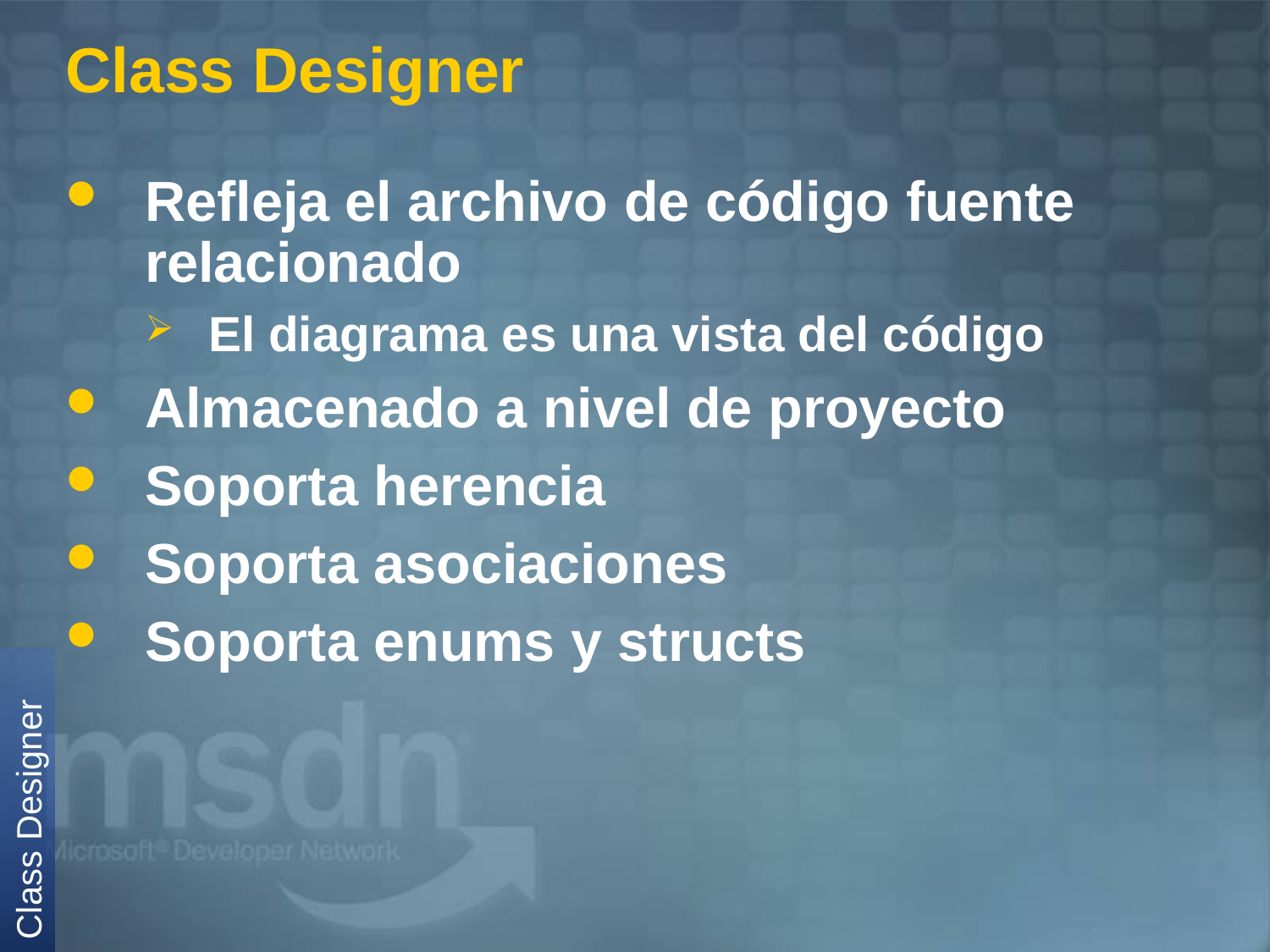

# Class Designer
Refleja el archivo de código fuente relacionado
El diagrama es una vista del código
Almacenado a nivel de proyecto
Soporta herencia
Soporta asociaciones
Soporta enums y structs

Class Designer